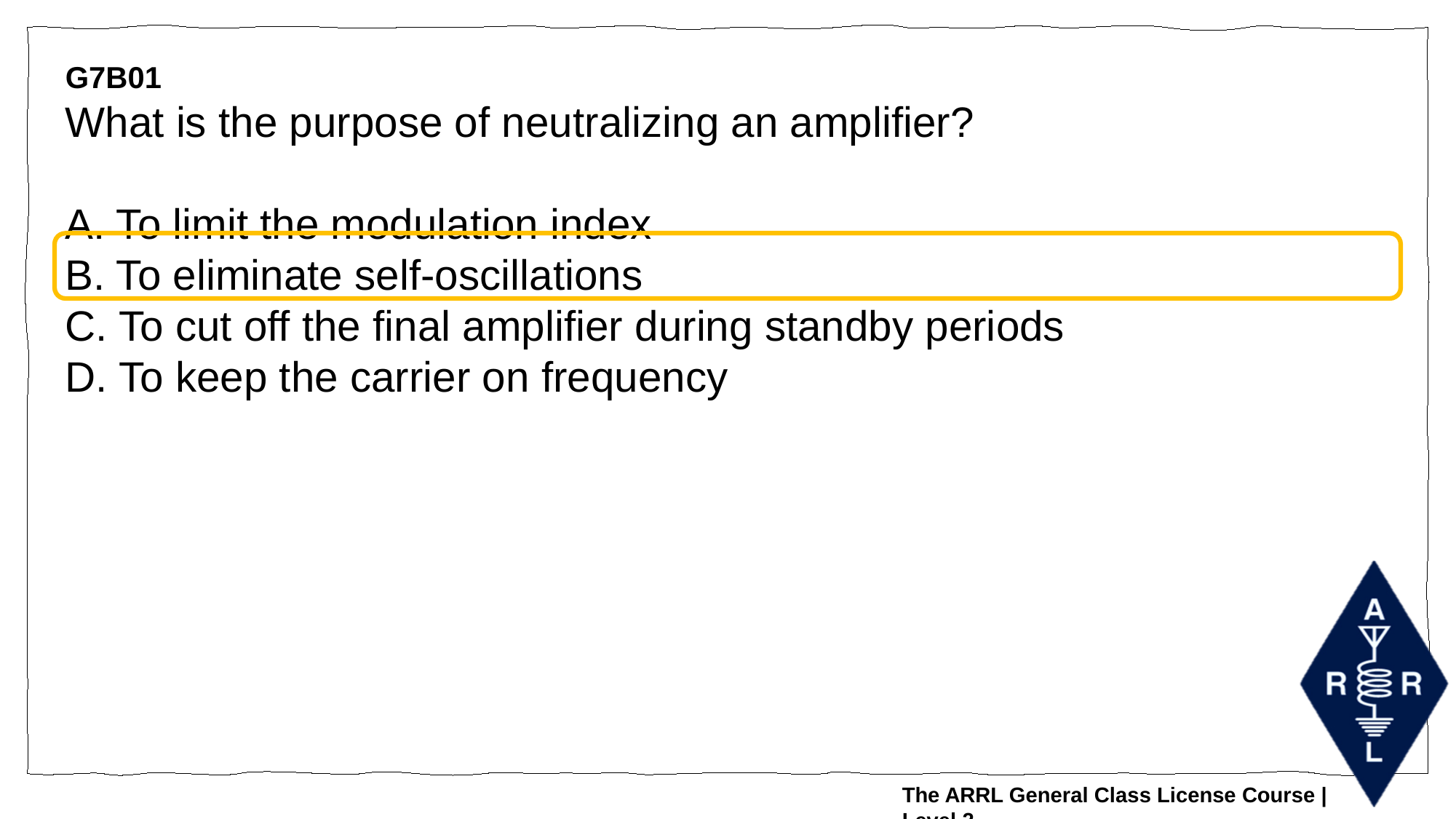

G7B01
What is the purpose of neutralizing an amplifier?

A. To limit the modulation index
B. To eliminate self-oscillations
C. To cut off the final amplifier during standby periods
D. To keep the carrier on frequency